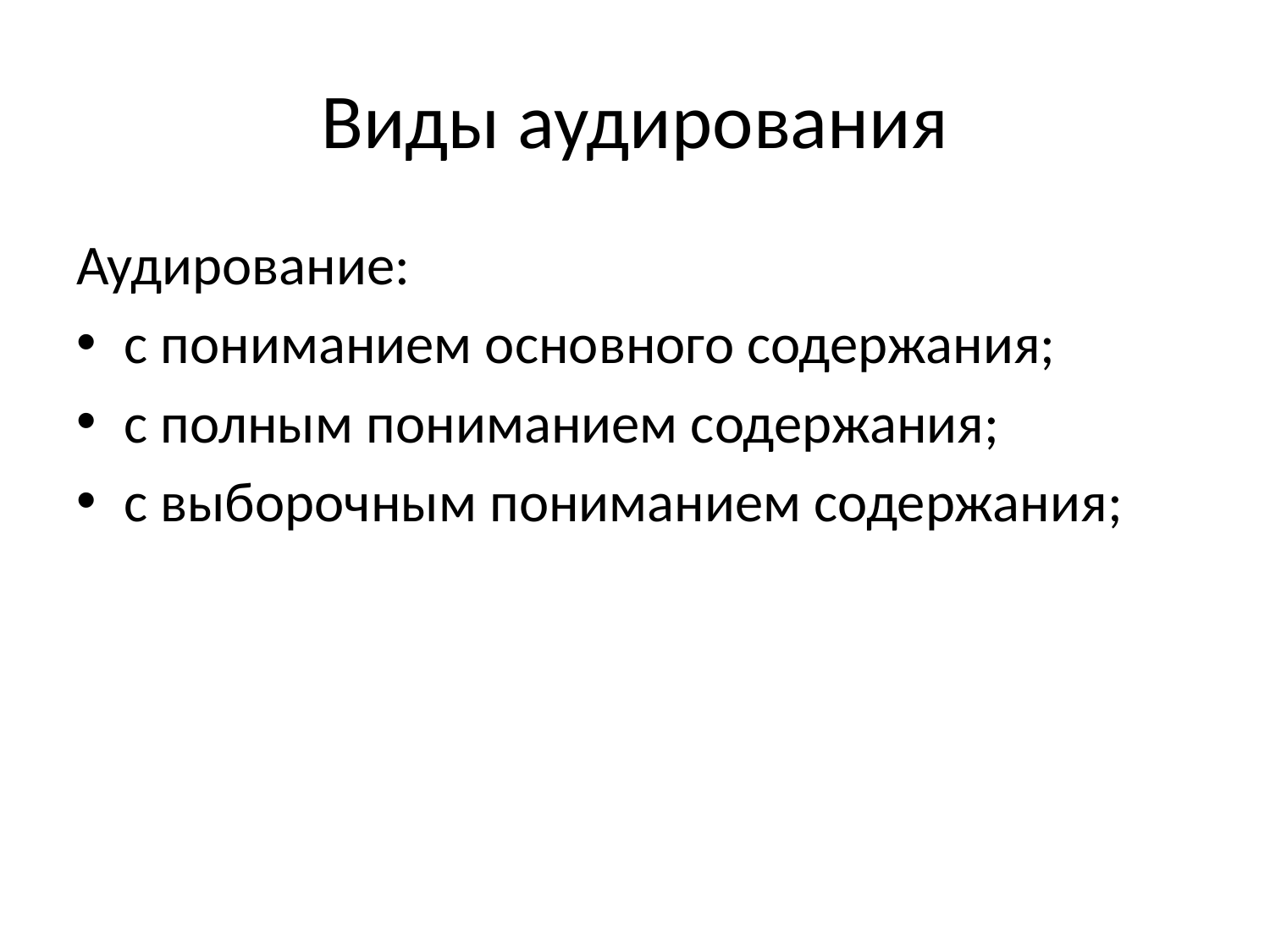

# Виды аудирования
Аудирование:
с пониманием основного содержания;
с полным пониманием содержания;
с выборочным пониманием содержания;